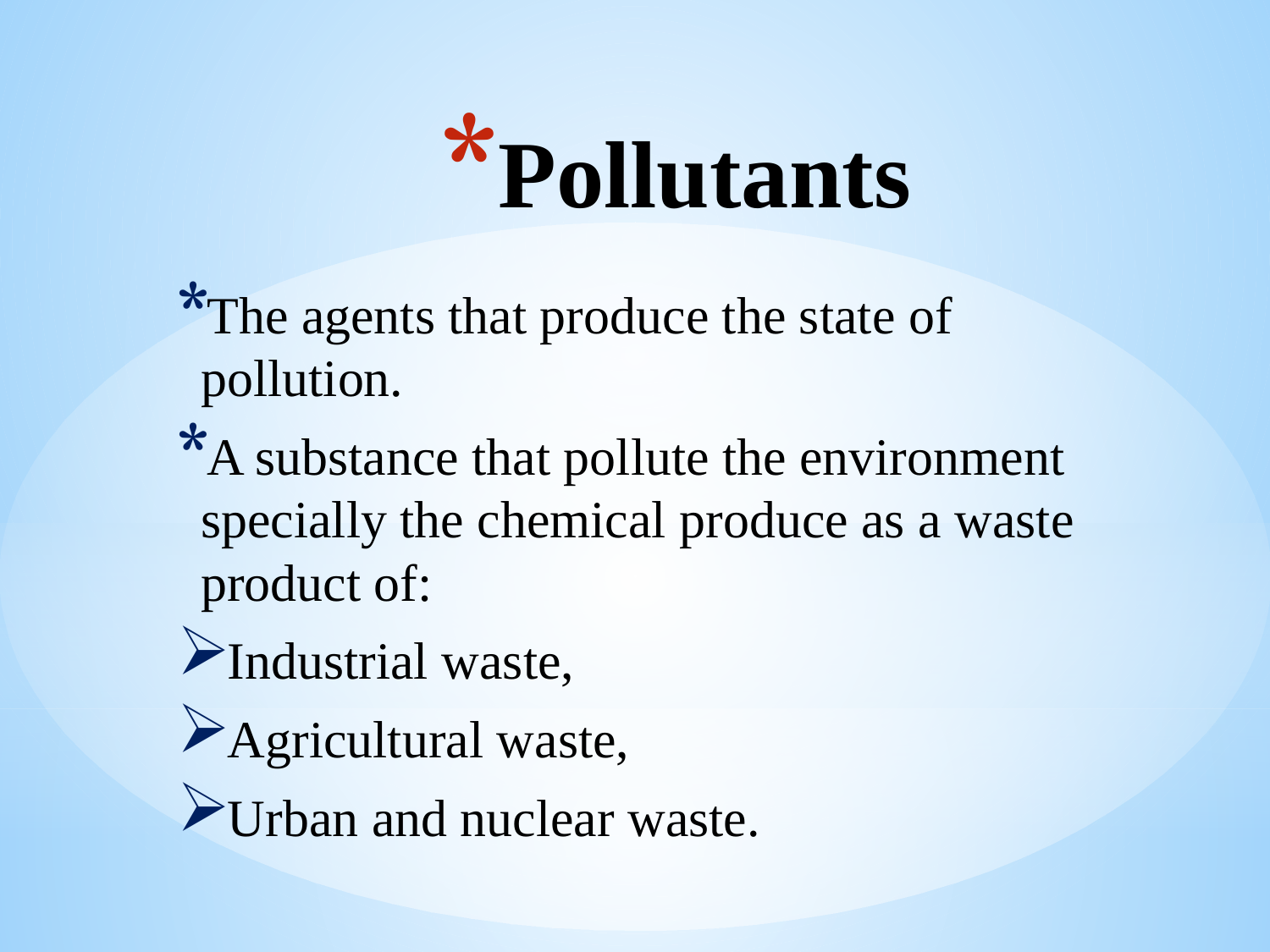

# Pollutants
The agents that produce the state of pollution.
A substance that pollute the environment specially the chemical produce as a waste product of:
Industrial waste,
Agricultural waste,
Urban and nuclear waste.